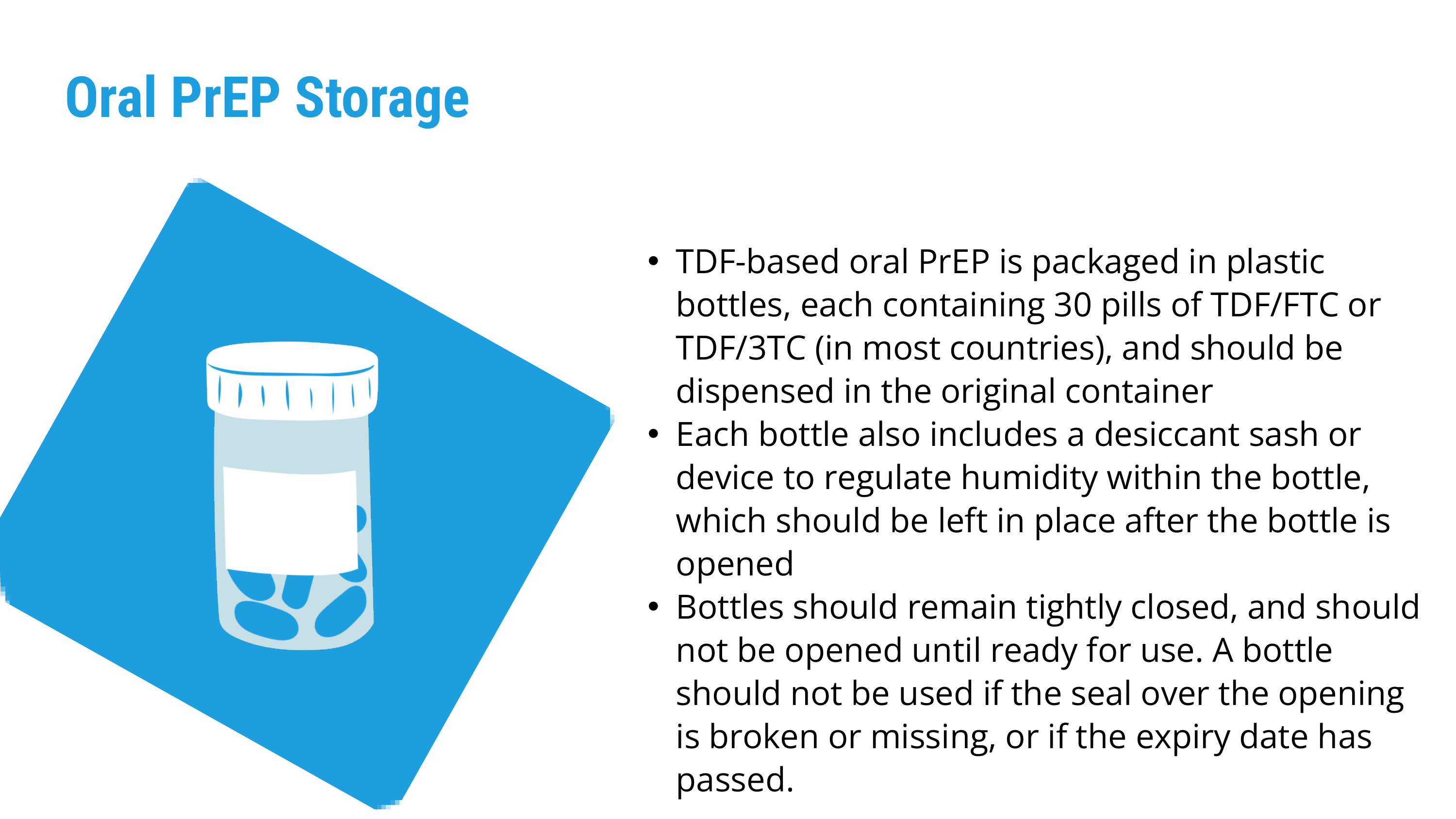

Oral PrEP Storage

TDF-based oral PrEP is packaged in plastic bottles, each containing 30 pills of TDF/FTC or TDF/3TC (in most countries), and should be dispensed in the original container
Each bottle also includes a desiccant sash or device to regulate humidity within the bottle, which should be left in place after the bottle is opened
Bottles should remain tightly closed, and should not be opened until ready for use. A bottle should not be used if the seal over the opening is broken or missing, or if the expiry date has passed.